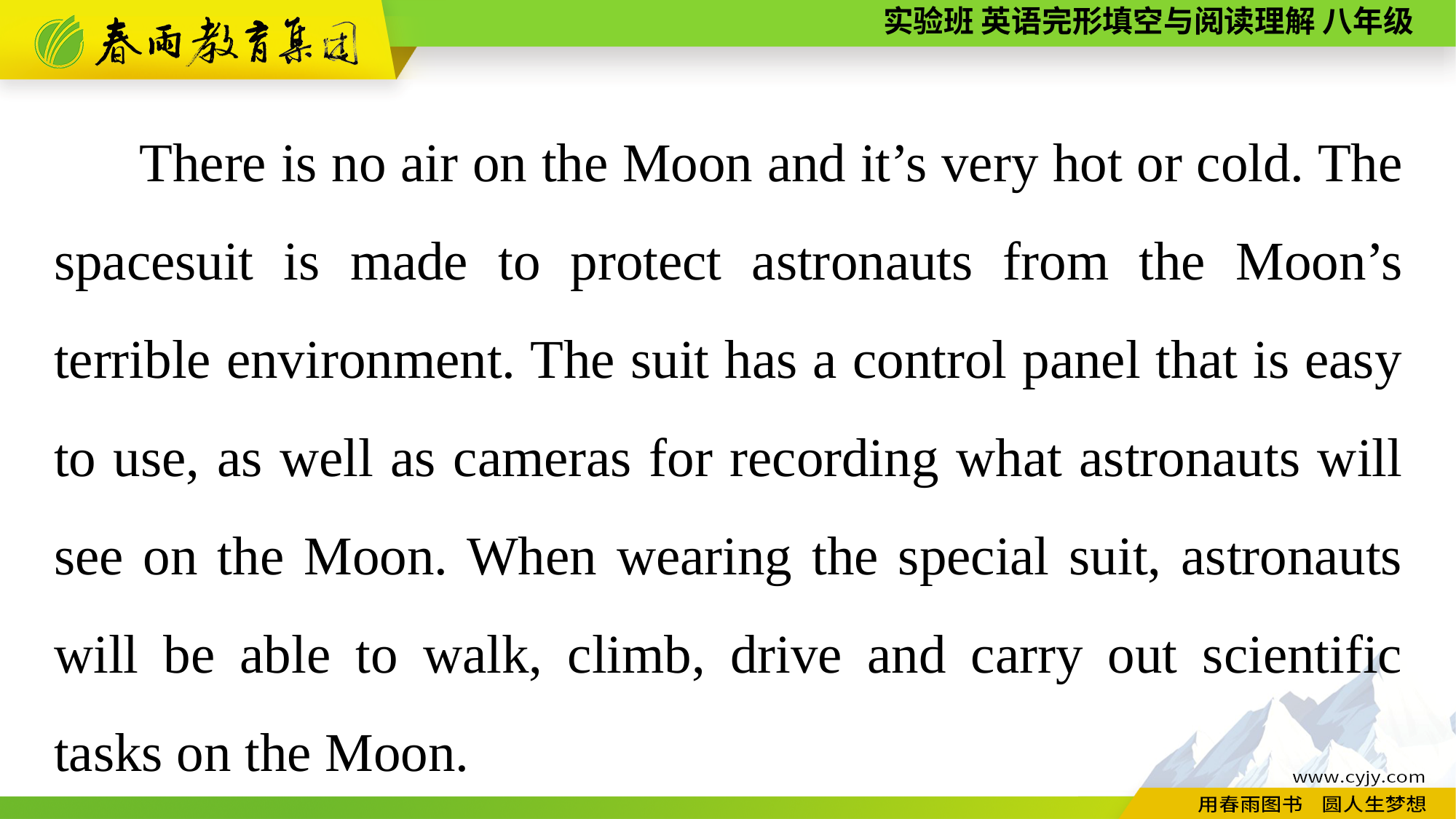

There is no air on the Moon and it’s very hot or cold. The spacesuit is made to protect astronauts from the Moon’s terrible environment. The suit has a control panel that is easy to use, as well as cameras for recording what astronauts will see on the Moon. When wearing the special suit, astronauts will be able to walk, climb, drive and carry out scientific tasks on the Moon.